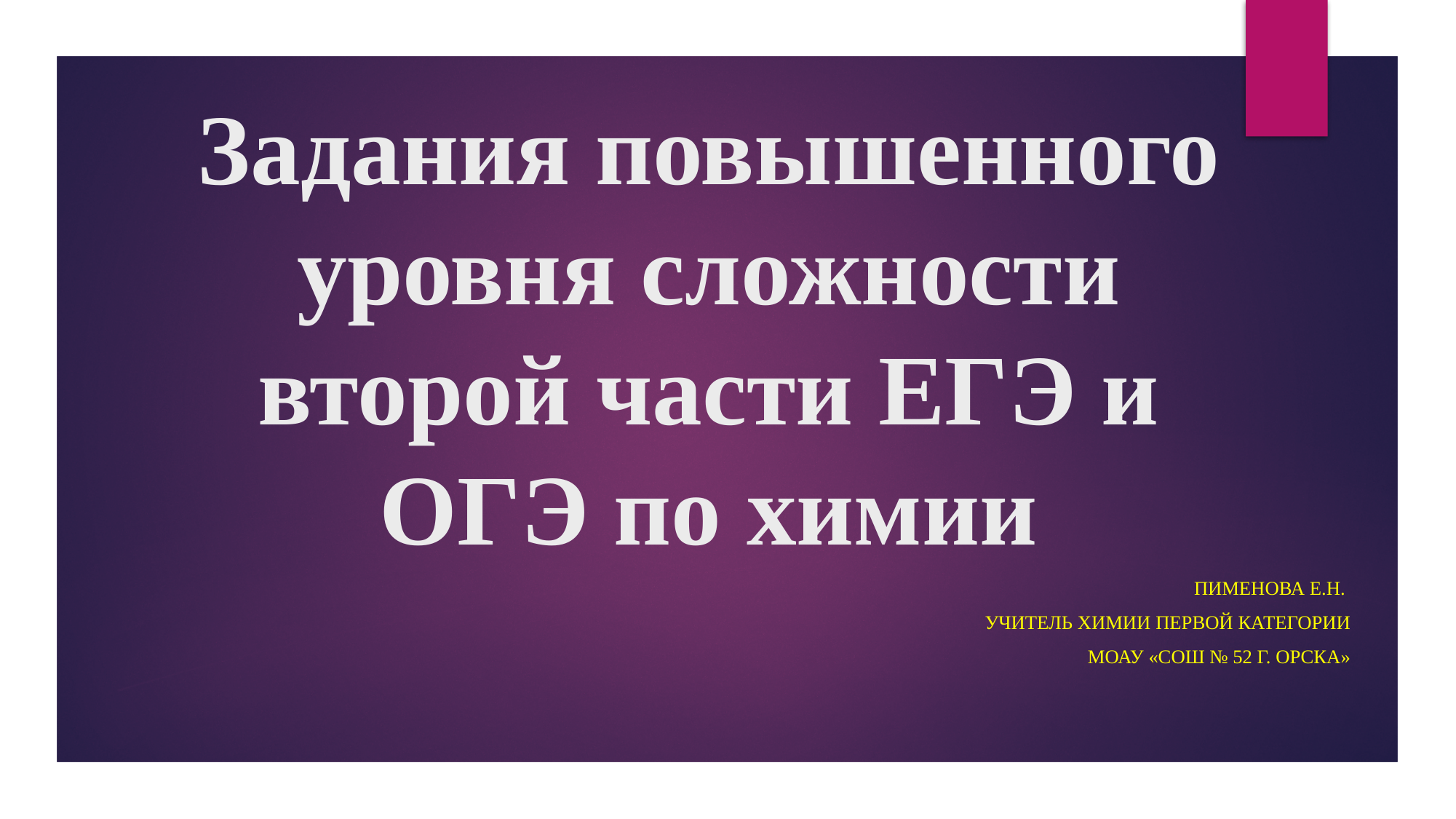

# Задания повышенного уровня сложности второй части ЕГЭ и ОГЭ по химии
Пименова Е.Н.
Учитель химии первой категории
МОАУ «СОШ № 52 г. Орска»